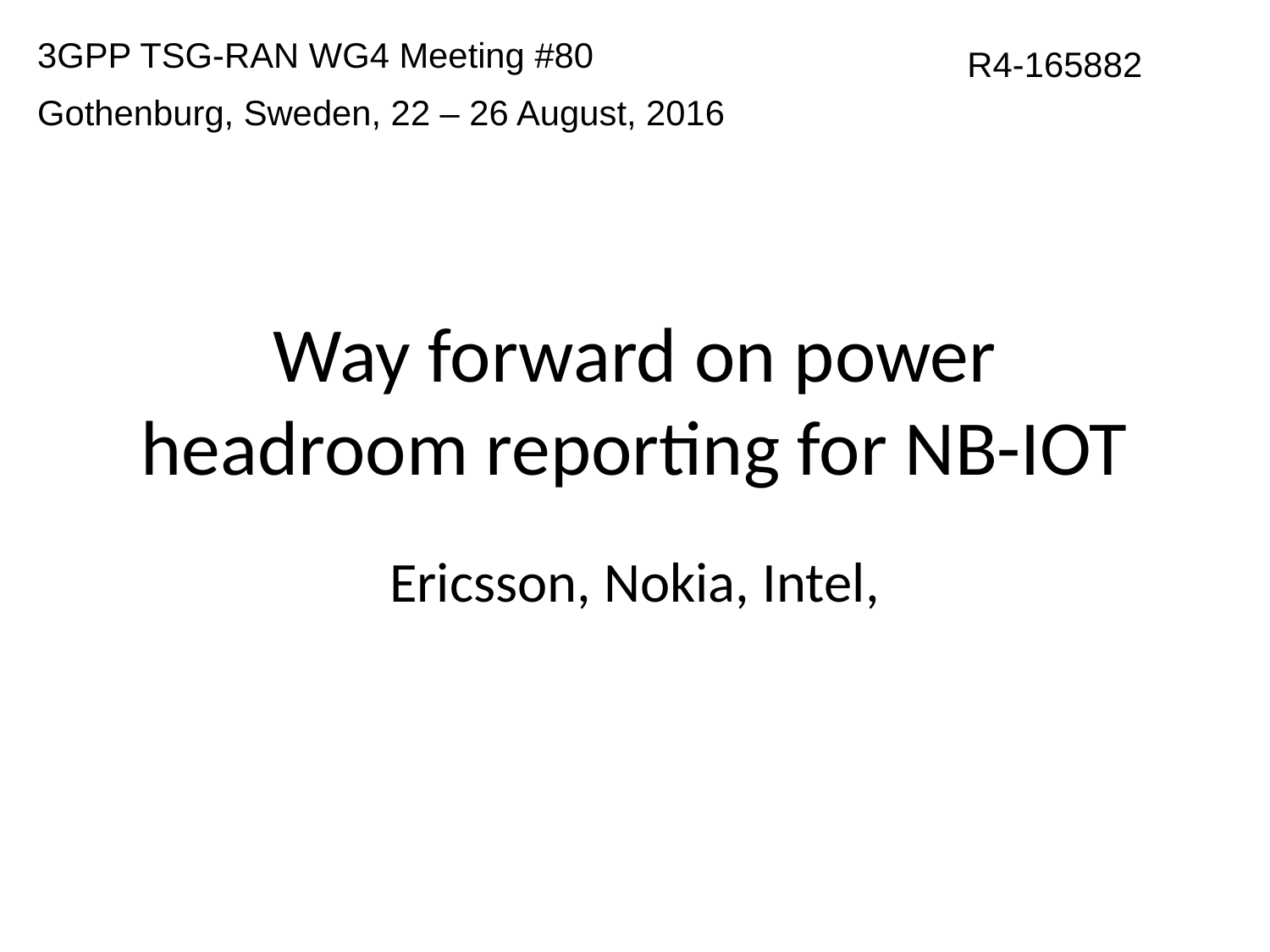

3GPP TSG-RAN WG4 Meeting #80
Gothenburg, Sweden, 22 – 26 August, 2016
R4-165882
# Way forward on power headroom reporting for NB-IOT
Ericsson, Nokia, Intel,